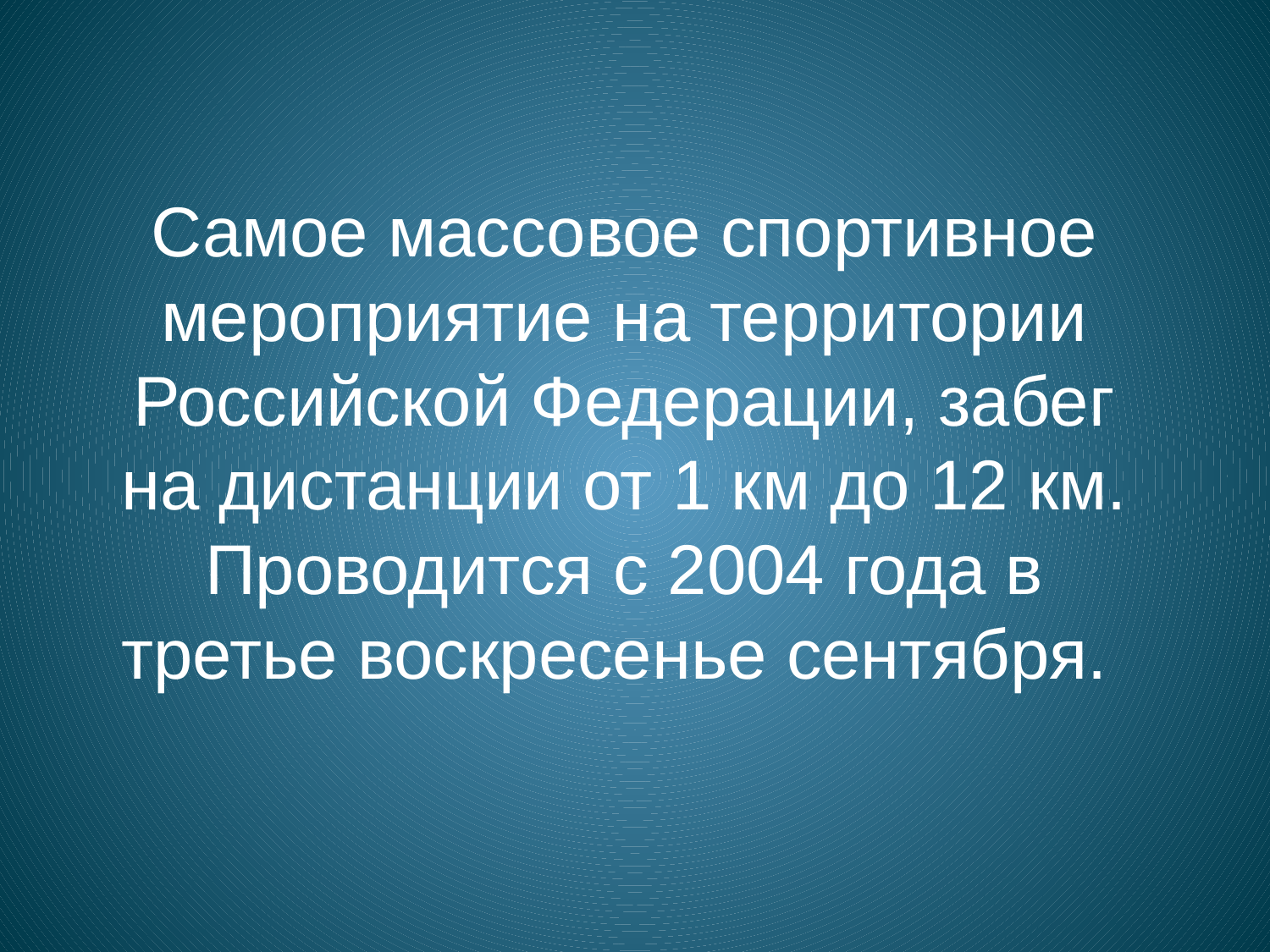

Самое массовое спортивное мероприятие на территории Российской Федерации, забег на дистанции от 1 км до 12 км.
Проводится с 2004 года в третье воскресенье сентября.